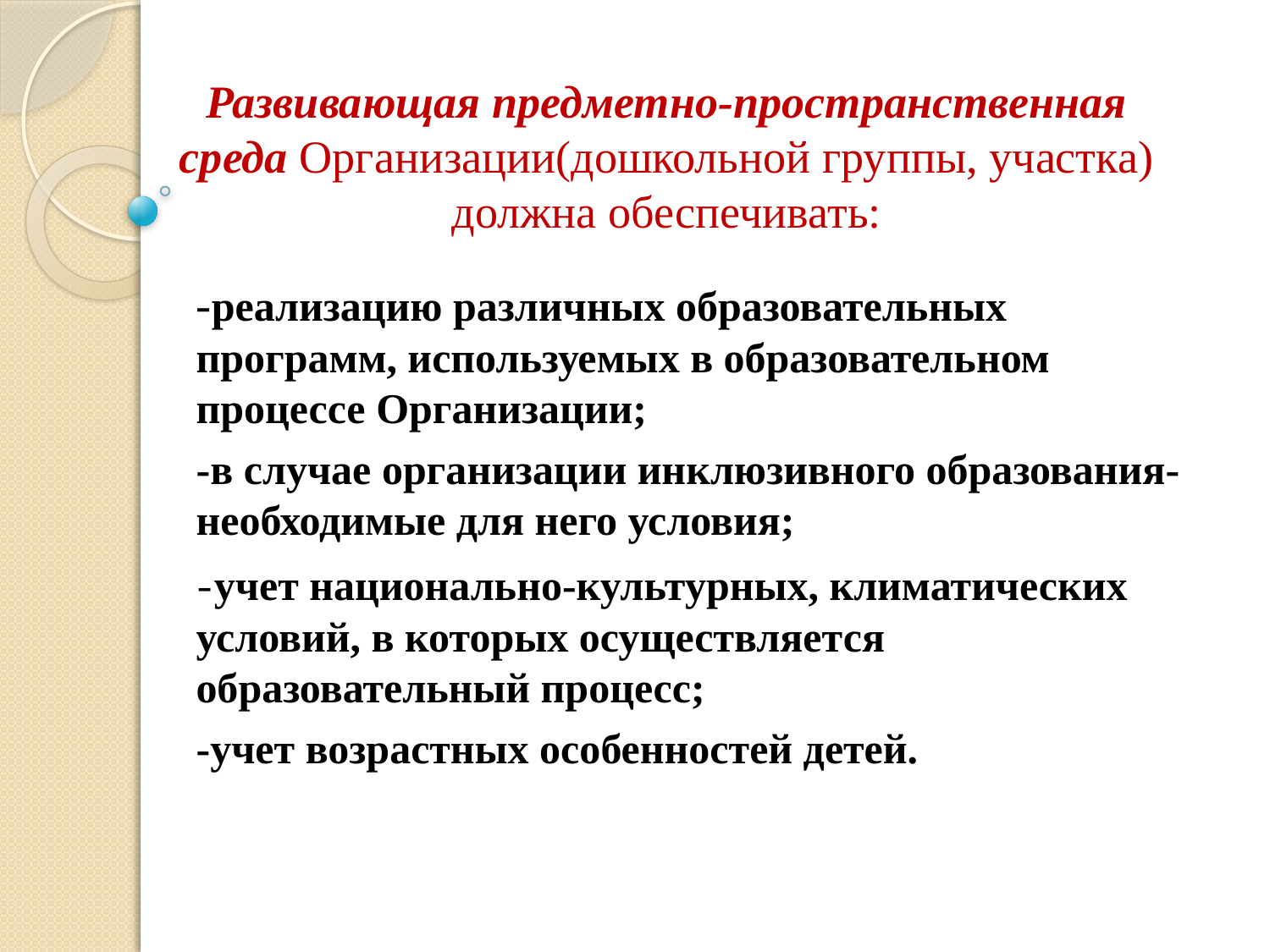

# Развивающая предметно-пространственная среда Организации(дошкольной группы, участка) должна обеспечивать:
-реализацию различных образовательных программ, используемых в образовательном процессе Организации;
-в случае организации инклюзивного образования- необходимые для него условия;
-учет национально-культурных, климатических условий, в которых осуществляется образовательный процесс;
-учет возрастных особенностей детей.